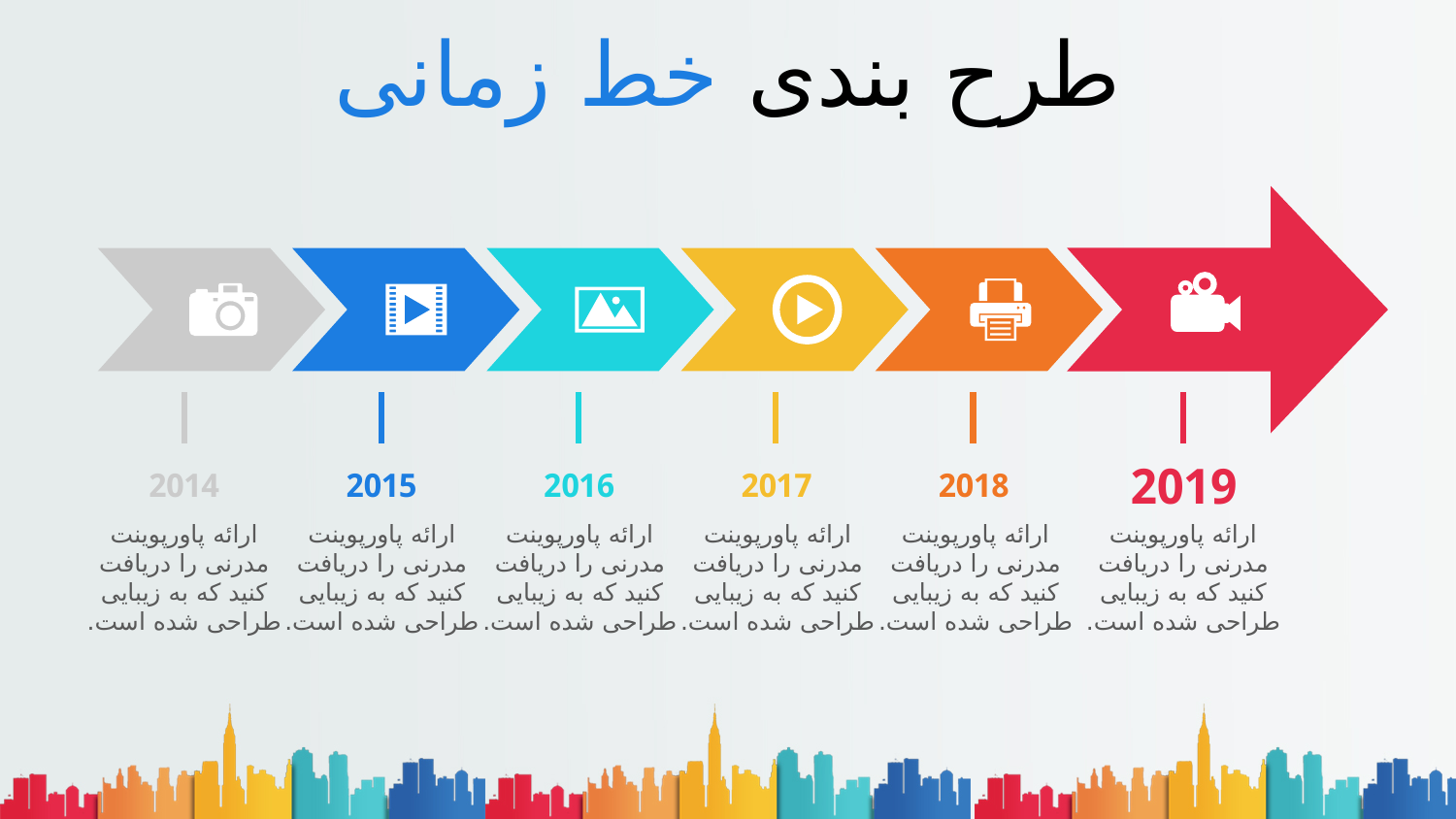

# طرح بندی خط زمانی

2019
2014
2015
2016
2017
2018
ارائه پاورپوینت مدرنی را دریافت کنید که به زیبایی طراحی شده است.
ارائه پاورپوینت مدرنی را دریافت کنید که به زیبایی طراحی شده است.
ارائه پاورپوینت مدرنی را دریافت کنید که به زیبایی طراحی شده است.
ارائه پاورپوینت مدرنی را دریافت کنید که به زیبایی طراحی شده است.
ارائه پاورپوینت مدرنی را دریافت کنید که به زیبایی طراحی شده است.
ارائه پاورپوینت مدرنی را دریافت کنید که به زیبایی طراحی شده است.